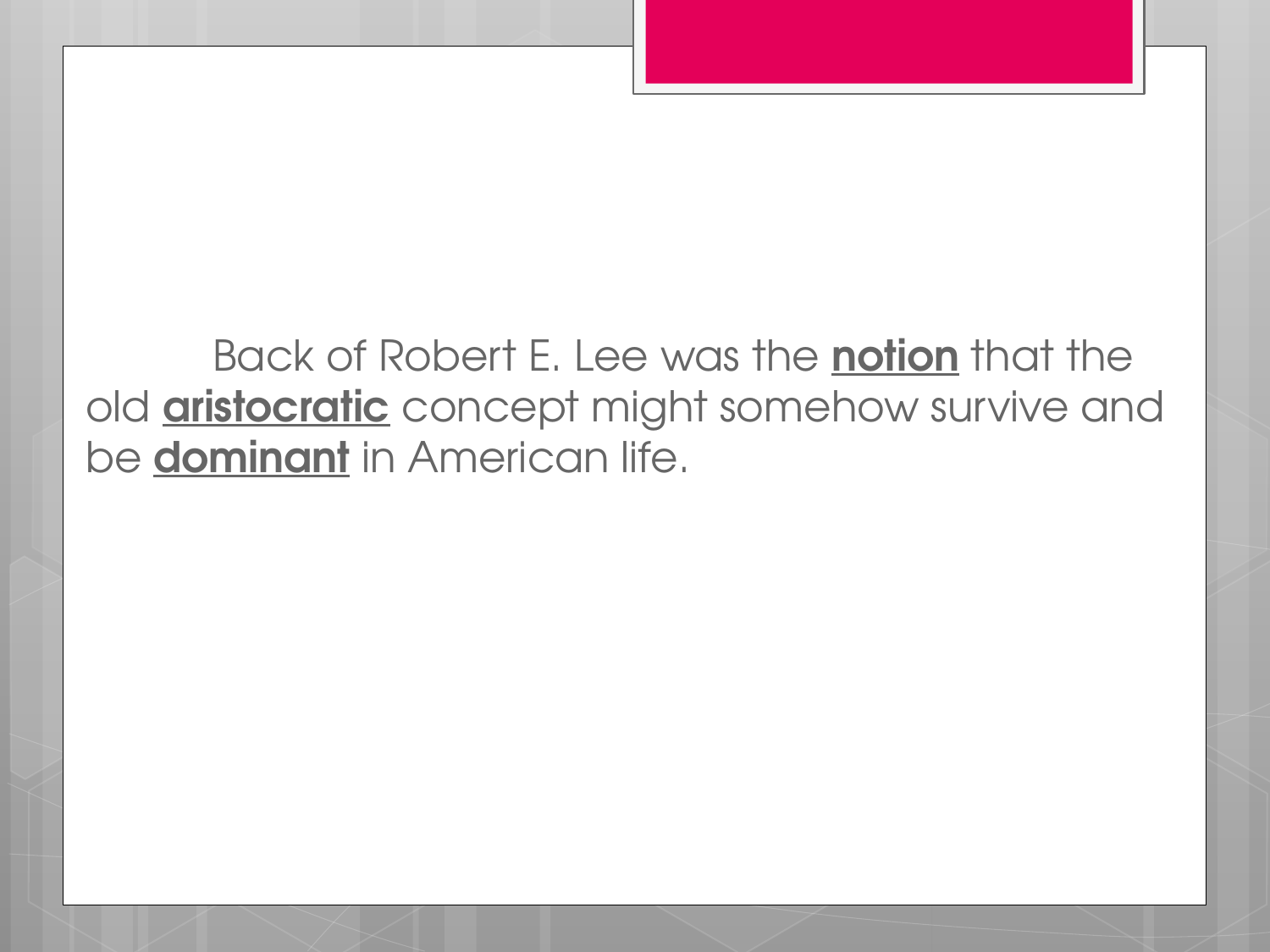

Back of Robert E. Lee was the notion that the old aristocratic concept might somehow survive and be dominant in American life.